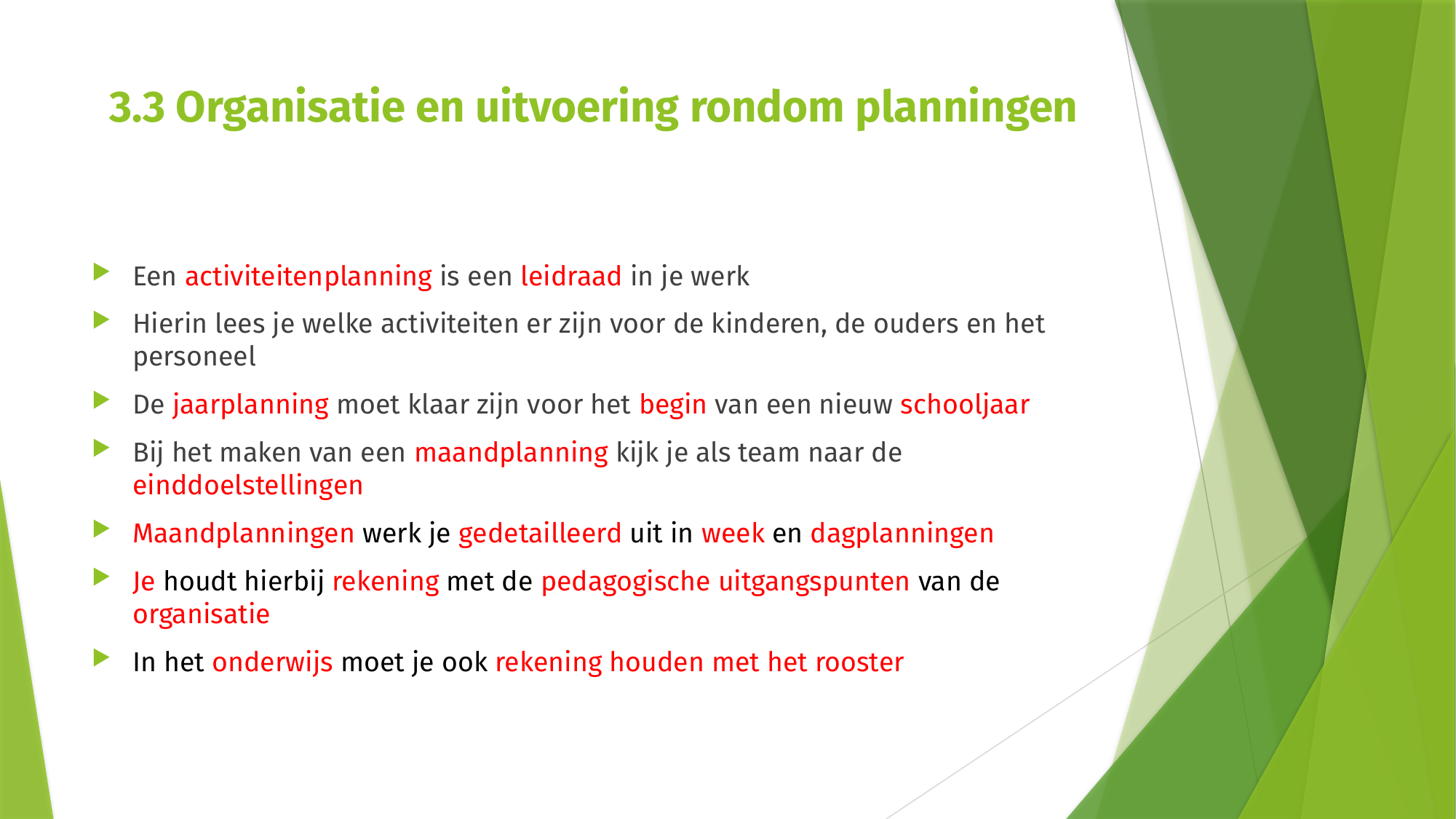

# 3.3 Organisatie en uitvoering rondom planningen
Een activiteitenplanning is een leidraad in je werk
Hierin lees je welke activiteiten er zijn voor de kinderen, de ouders en het personeel
De jaarplanning moet klaar zijn voor het begin van een nieuw schooljaar
Bij het maken van een maandplanning kijk je als team naar de einddoelstellingen
Maandplanningen werk je gedetailleerd uit in week en dagplanningen
Je houdt hierbij rekening met de pedagogische uitgangspunten van de organisatie
In het onderwijs moet je ook rekening houden met het rooster